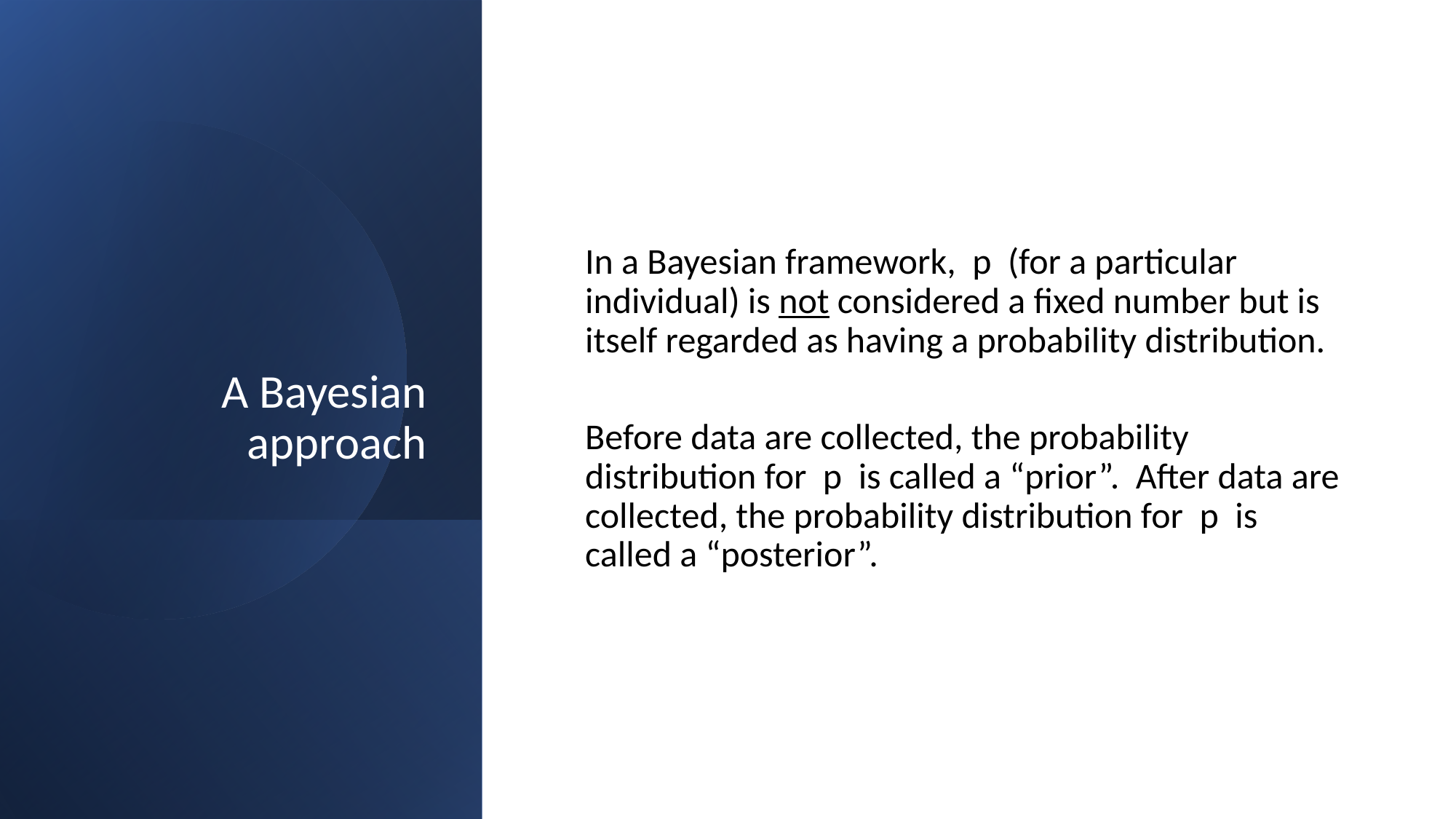

# A Bayesian approach
In a Bayesian framework,  p  (for a particular individual) is not considered a fixed number but is itself regarded as having a probability distribution.

Before data are collected, the probability distribution for  p  is called a “prior”.  After data are collected, the probability distribution for  p  is called a “posterior”.